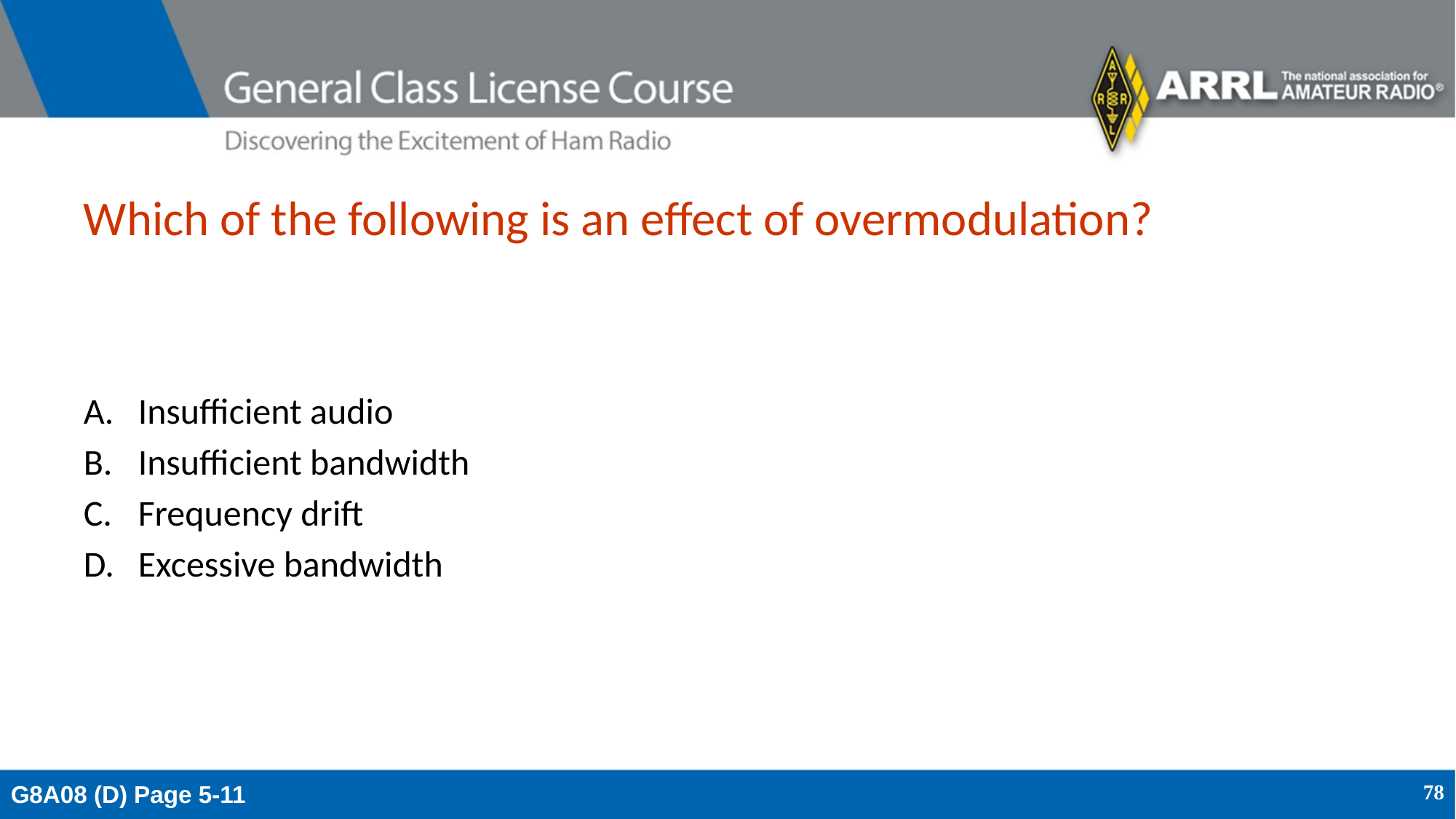

# Which of the following is an effect of overmodulation?
Insufficient audio
Insufficient bandwidth
Frequency drift
Excessive bandwidth
G8A08 (D) Page 5-11
78